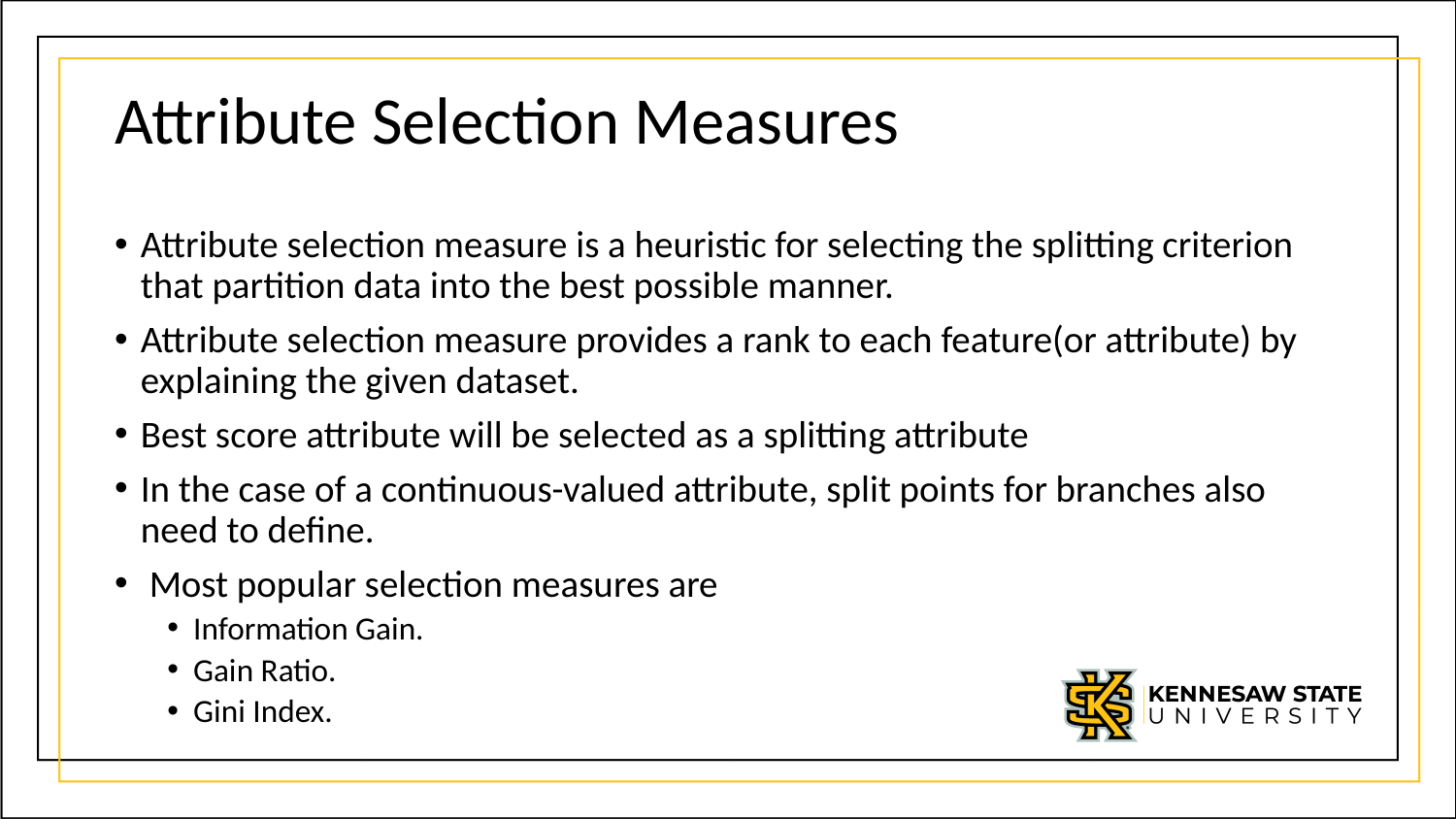

# Attribute Selection Measures
Attribute selection measure is a heuristic for selecting the splitting criterion that partition data into the best possible manner.
Attribute selection measure provides a rank to each feature(or attribute) by explaining the given dataset.
Best score attribute will be selected as a splitting attribute
In the case of a continuous-valued attribute, split points for branches also need to define.
 Most popular selection measures are
Information Gain.
Gain Ratio.
Gini Index.